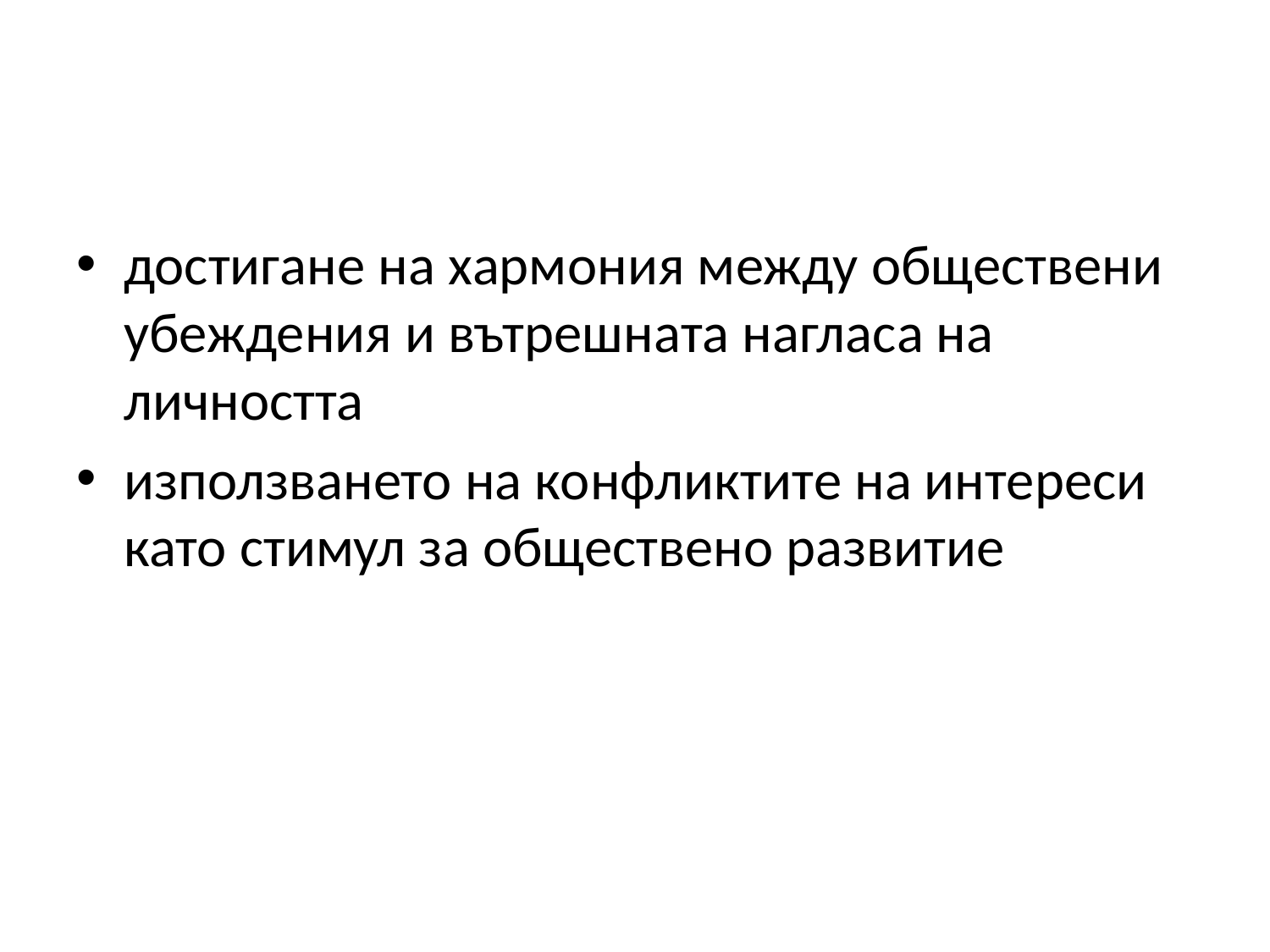

#
достигане на хармония между обществени убеждения и вътрешната нагласа на личността
използването на конфликтите на интереси като стимул за обществено развитие